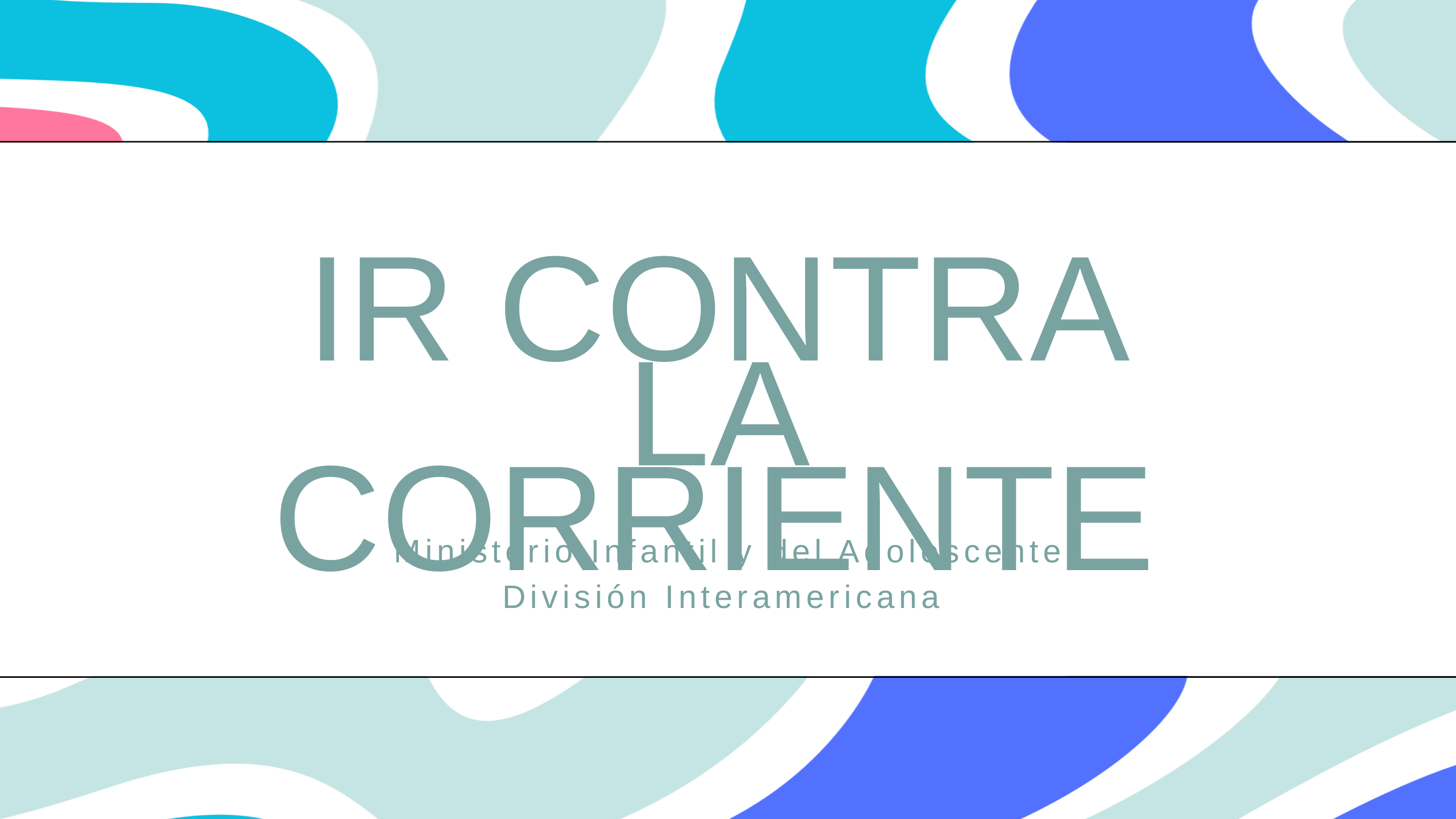

IR CONTRA LA CORRIENTE

Ministerio Infantil y del Adolescente

División Interamericana